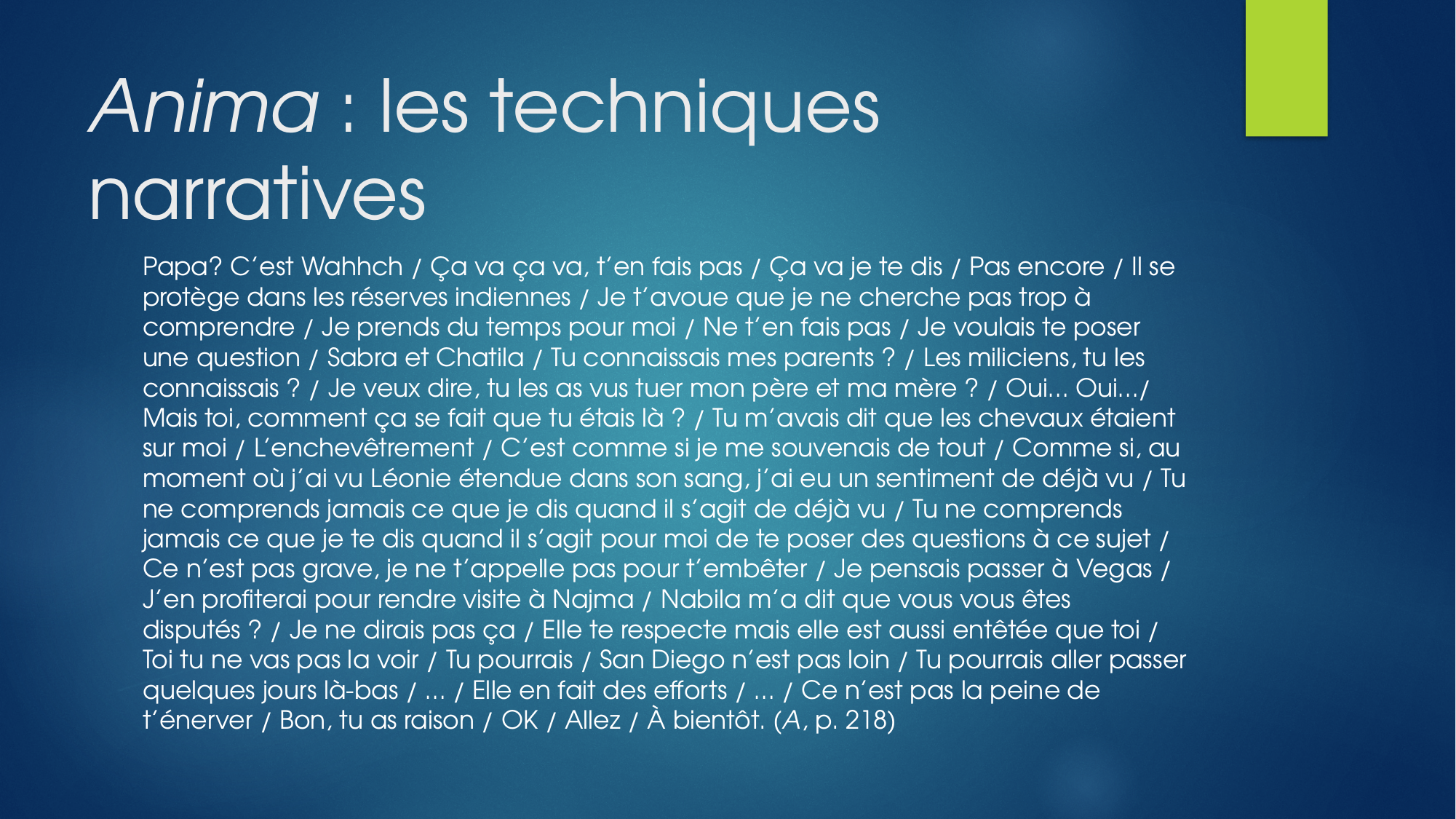

# Anima : les techniques narratives
Papa? C’est Wahhch / Ça va ça va, t’en fais pas / Ça va je te dis / Pas encore / Il se protège dans les réserves indiennes / Je t’avoue que je ne cherche pas trop à comprendre / Je prends du temps pour moi / Ne t’en fais pas / Je voulais te poser une question / Sabra et Chatila / Tu connaissais mes parents ? / Les miliciens, tu les connaissais ? / Je veux dire, tu les as vus tuer mon père et ma mère ? / Oui… Oui…/ Mais toi, comment ça se fait que tu étais là ? / Tu m’avais dit que les chevaux étaient sur moi / L’enchevêtrement / C’est comme si je me souvenais de tout / Comme si, au moment où j’ai vu Léonie étendue dans son sang, j’ai eu un sentiment de déjà vu / Tu ne comprends jamais ce que je dis quand il s’agit de déjà vu / Tu ne comprends jamais ce que je te dis quand il s’agit pour moi de te poser des questions à ce sujet / Ce n’est pas grave, je ne t’appelle pas pour t’embêter / Je pensais passer à Vegas / J’en profiterai pour rendre visite à Najma / Nabila m’a dit que vous vous êtes disputés ? / Je ne dirais pas ça / Elle te respecte mais elle est aussi entêtée que toi / Toi tu ne vas pas la voir / Tu pourrais / San Diego n’est pas loin / Tu pourrais aller passer quelques jours là-bas / … / Elle en fait des efforts / … / Ce n’est pas la peine de t’énerver / Bon, tu as raison / OK / Allez / À bientôt. (A, p. 218)